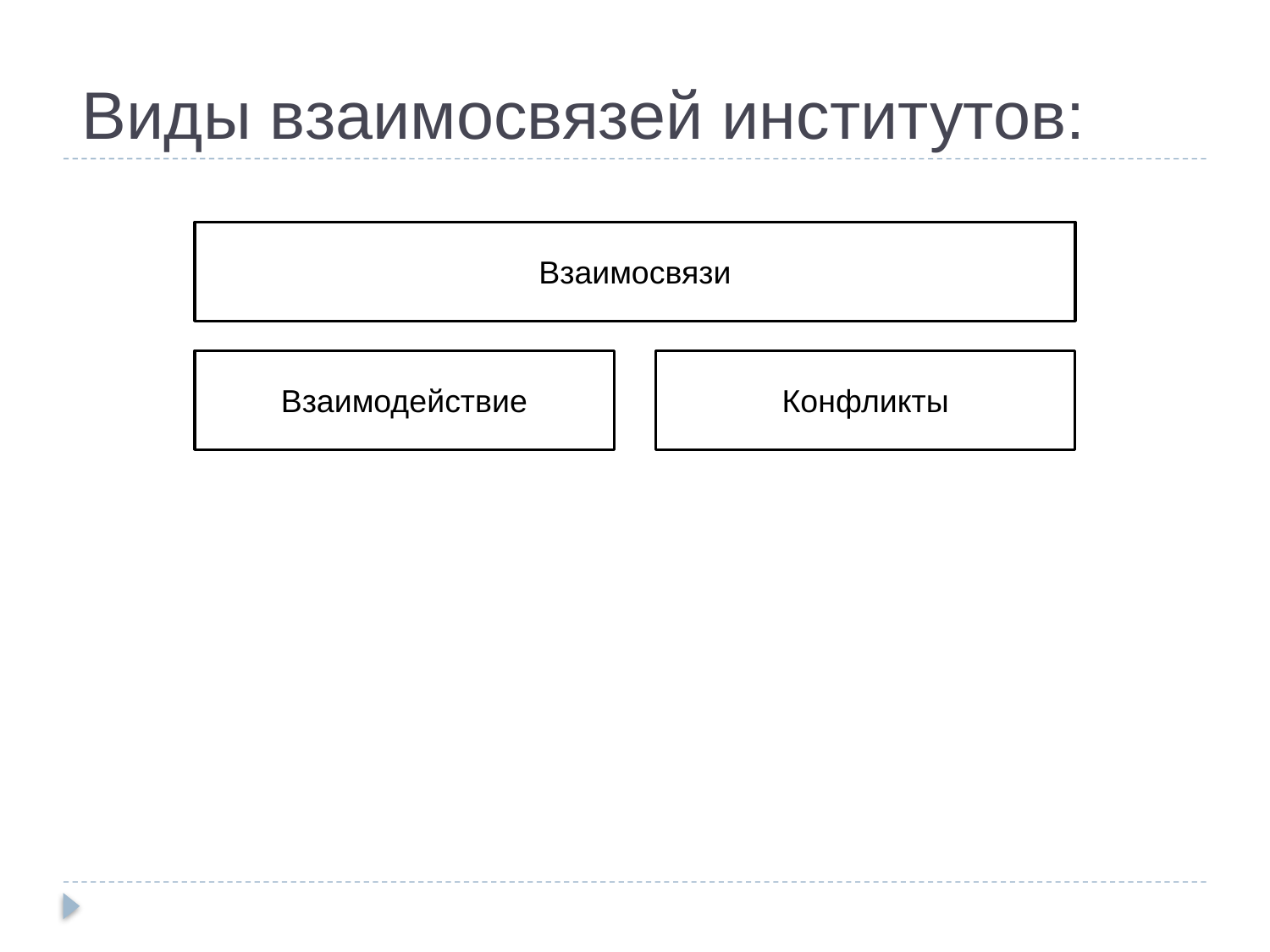

# Виды взаимосвязей институтов:
Взаимосвязи
Взаимодействие
Конфликты